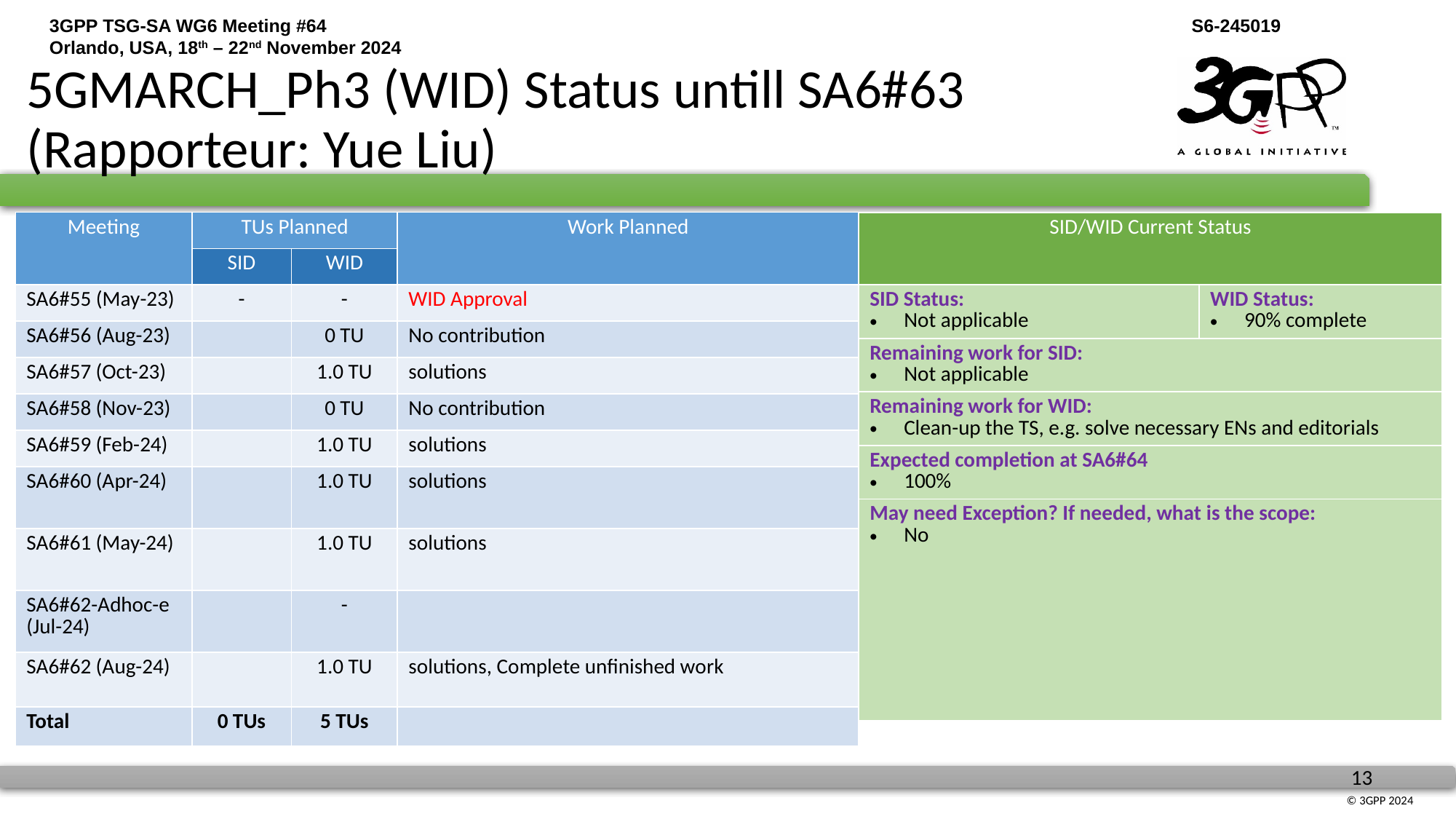

# 5GMARCH_Ph3 (WID) Status untill SA6#63 (Rapporteur: Yue Liu)
| Meeting | TUs Planned |  | Work Planned |
| --- | --- | --- | --- |
|  | SID | WID |  |
| SA6#55 (May-23) | - | - | WID Approval |
| SA6#56 (Aug-23) |  | 0 TU | No contribution |
| SA6#57 (Oct-23) |  | 1.0 TU | solutions |
| SA6#58 (Nov-23) |  | 0 TU | No contribution |
| SA6#59 (Feb-24) |  | 1.0 TU | solutions |
| SA6#60 (Apr-24) |  | 1.0 TU | solutions |
| SA6#61 (May-24) |  | 1.0 TU | solutions |
| SA6#62-Adhoc-e (Jul-24) |  | - |  |
| SA6#62 (Aug-24) |  | 1.0 TU | solutions, Complete unfinished work |
| Total | 0 TUs | 5 TUs |  |
| SID/WID Current Status |  |
| --- | --- |
| SID Status: Not applicable | WID Status: 90% complete |
| Remaining work for SID: Not applicable |  |
| Remaining work for WID: Clean-up the TS, e.g. solve necessary ENs and editorials |  |
| Expected completion at SA6#64 100% |  |
| May need Exception? If needed, what is the scope: No |  |